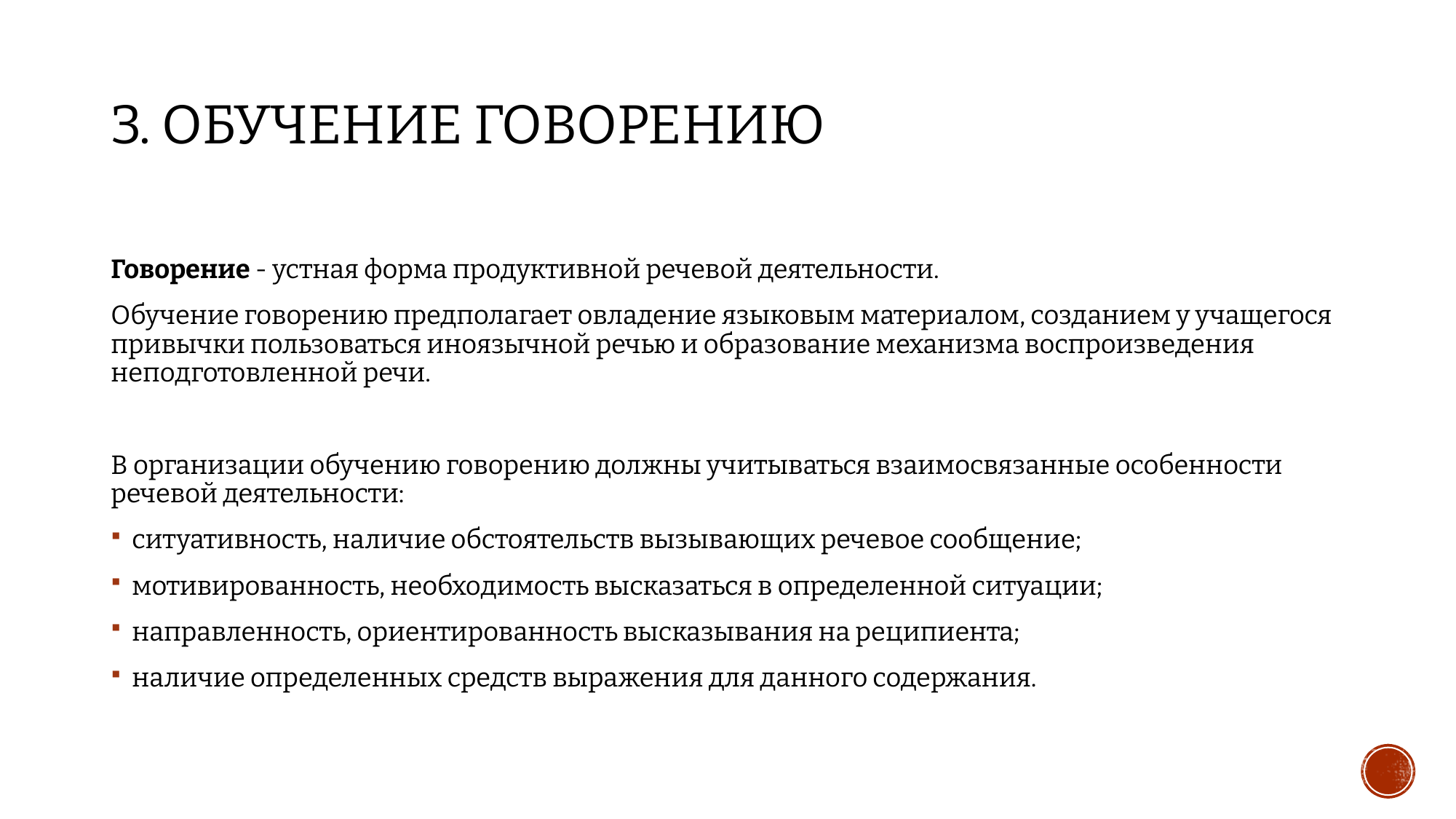

# 3. Обучение говорению
Говорение - устная форма продуктивной речевой деятельности.
Обучение говорению предполагает овладение языковым материалом, созданием у учащегося привычки пользоваться иноязычной речью и образование механизма воспроизведения неподготовленной речи.

В организации обучению говорению должны учитываться взаимосвязанные особенности речевой деятельности:
ситуативность, наличие обстоятельств вызывающих речевое сообщение;
мотивированность, необходимость высказаться в определенной ситуации;
направленность, ориентированность высказывания на реципиента;
наличие определенных средств выражения для данного содержания.